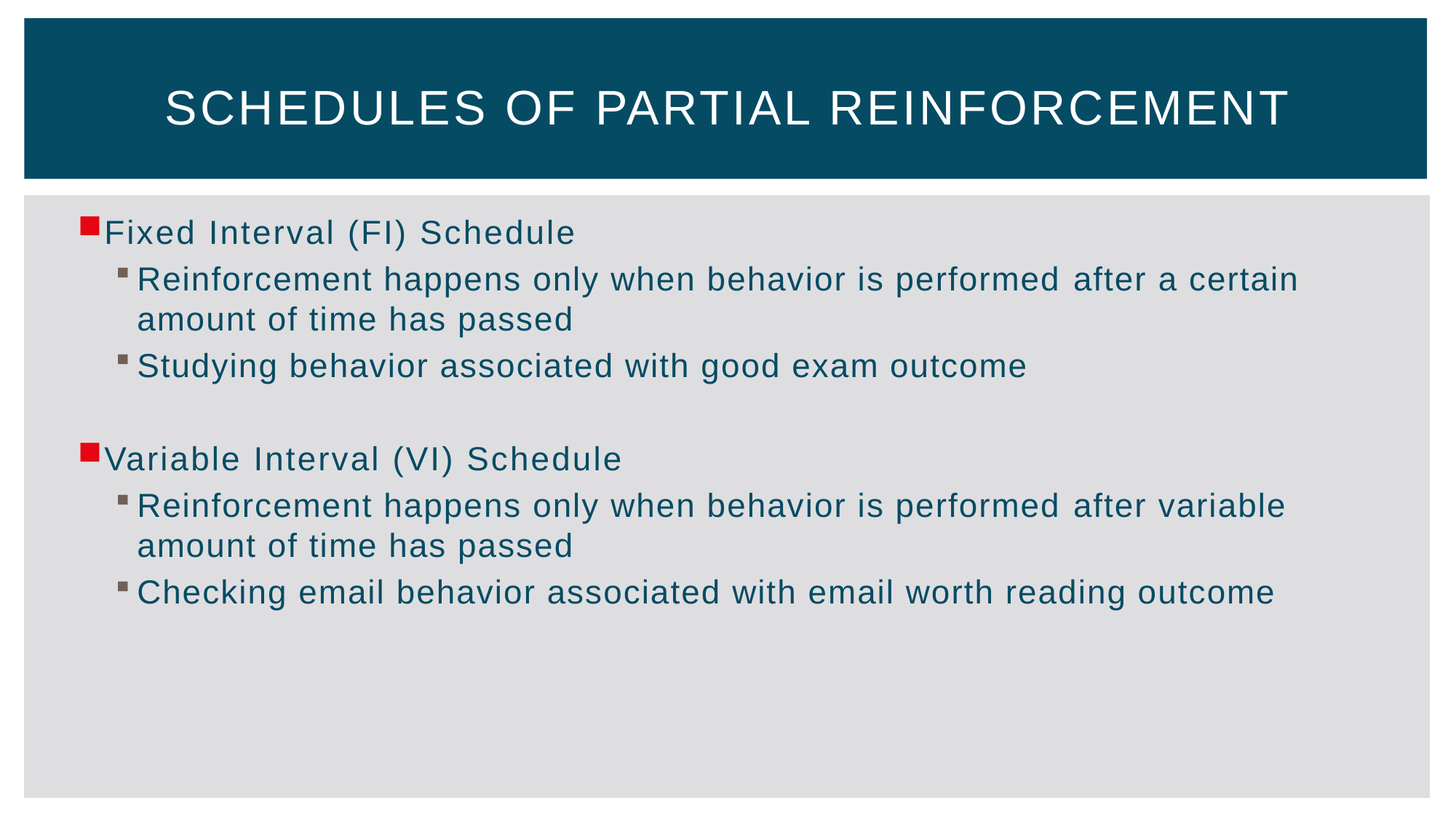

# Schedules of Partial Reinforcement
Fixed Interval (FI) Schedule
Reinforcement happens only when behavior is performed after a certain amount of time has passed
Studying behavior associated with good exam outcome

Variable Interval (VI) Schedule
Reinforcement happens only when behavior is performed after variable amount of time has passed
Checking email behavior associated with email worth reading outcome